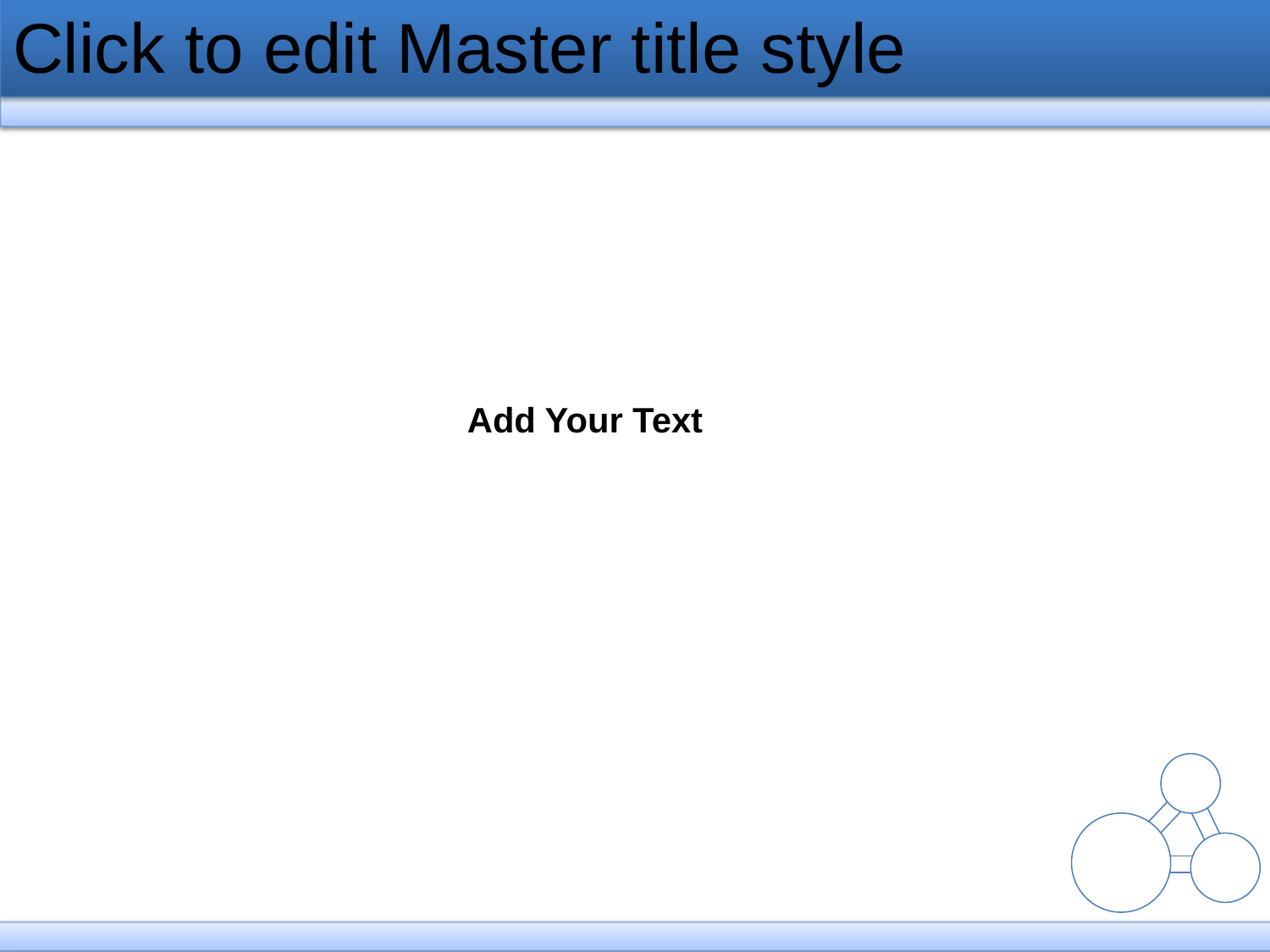

Click to edit Master title style
Add Your Text

Add Your Text

concept
Concept
Concept
Concept